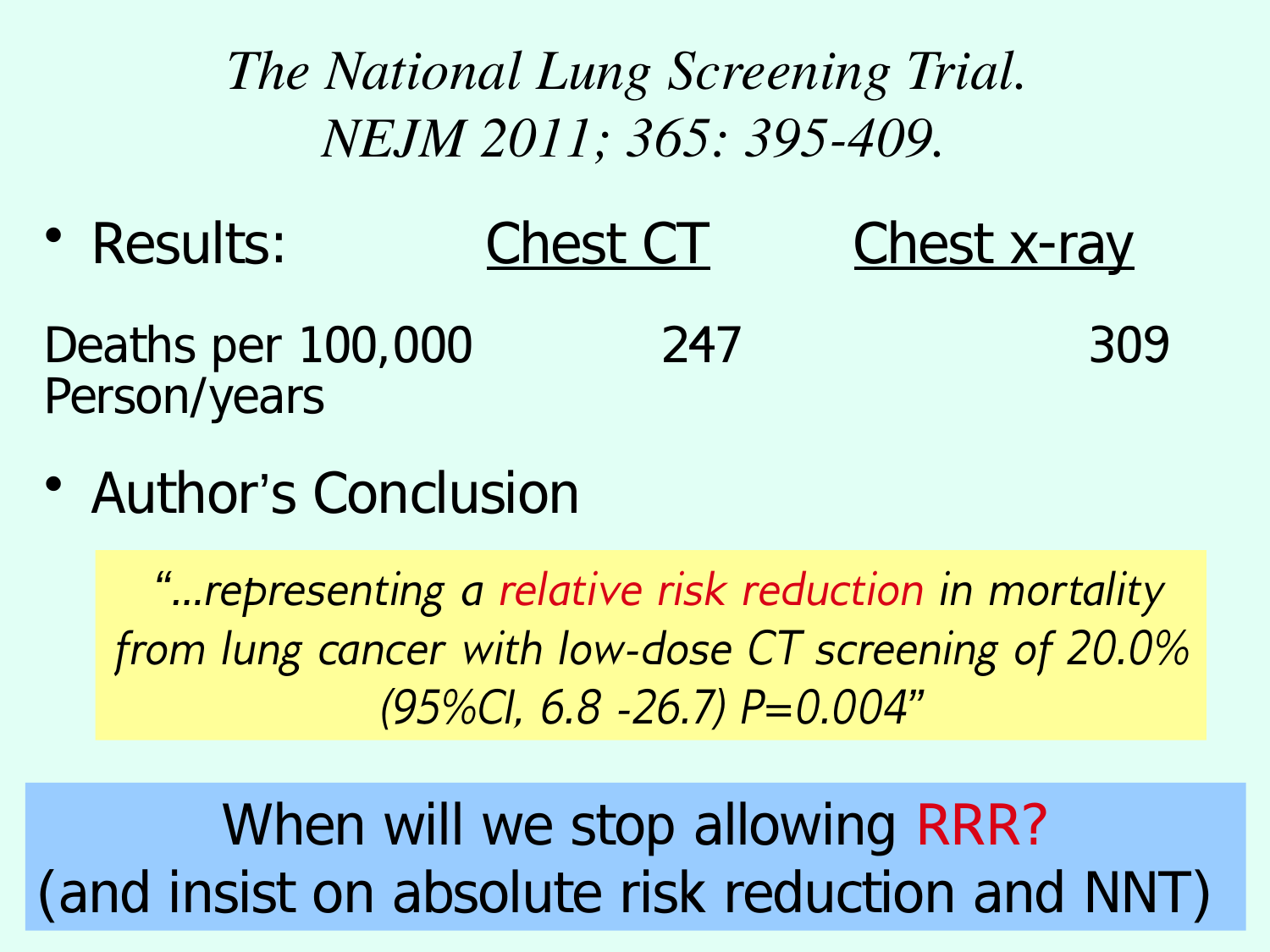

# The National Lung Screening Trial. NEJM 2011; 365: 395-409.
Results: 	        Chest CT		Chest x-ray

Deaths per 100,000	    247		       309
Person/years

Author’s Conclusion

 “…representing a relative risk reduction in mortality from lung cancer with low-dose CT screening of 20.0% (95%CI, 6.8 -26.7) P=0.004”

When will we stop allowing RRR?
(and insist on absolute risk reduction and NNT)
35